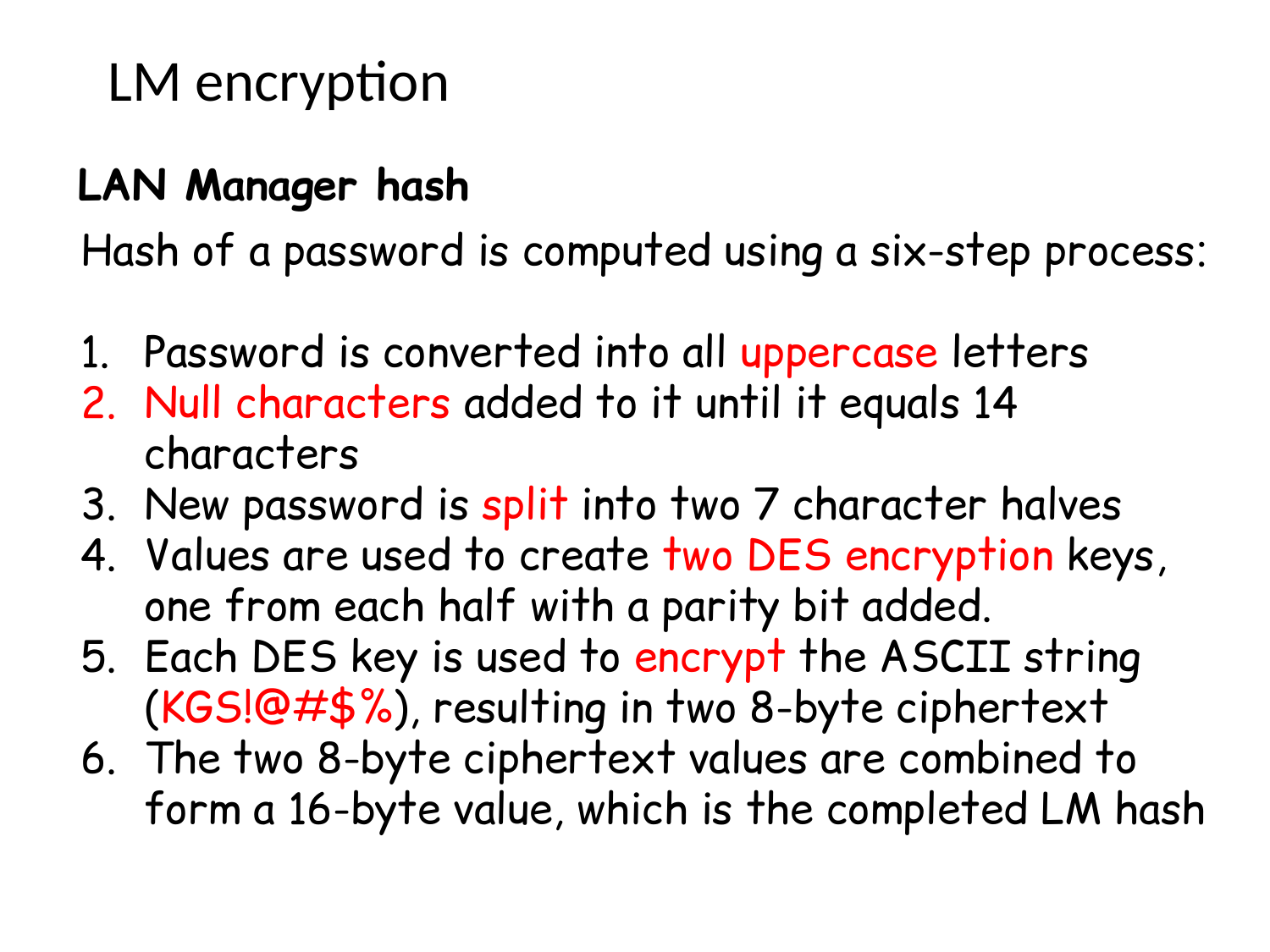

# LM encryption
LAN Manager hash
Hash of a password is computed using a six-step process:

Password is converted into all uppercase letters
Null characters added to it until it equals 14 characters
New password is split into two 7 character halves
Values are used to create two DES encryption keys, one from each half with a parity bit added.
Each DES key is used to encrypt the ASCII string (KGS!@#$%), resulting in two 8-byte ciphertext
The two 8-byte ciphertext values are combined to form a 16-byte value, which is the completed LM hash